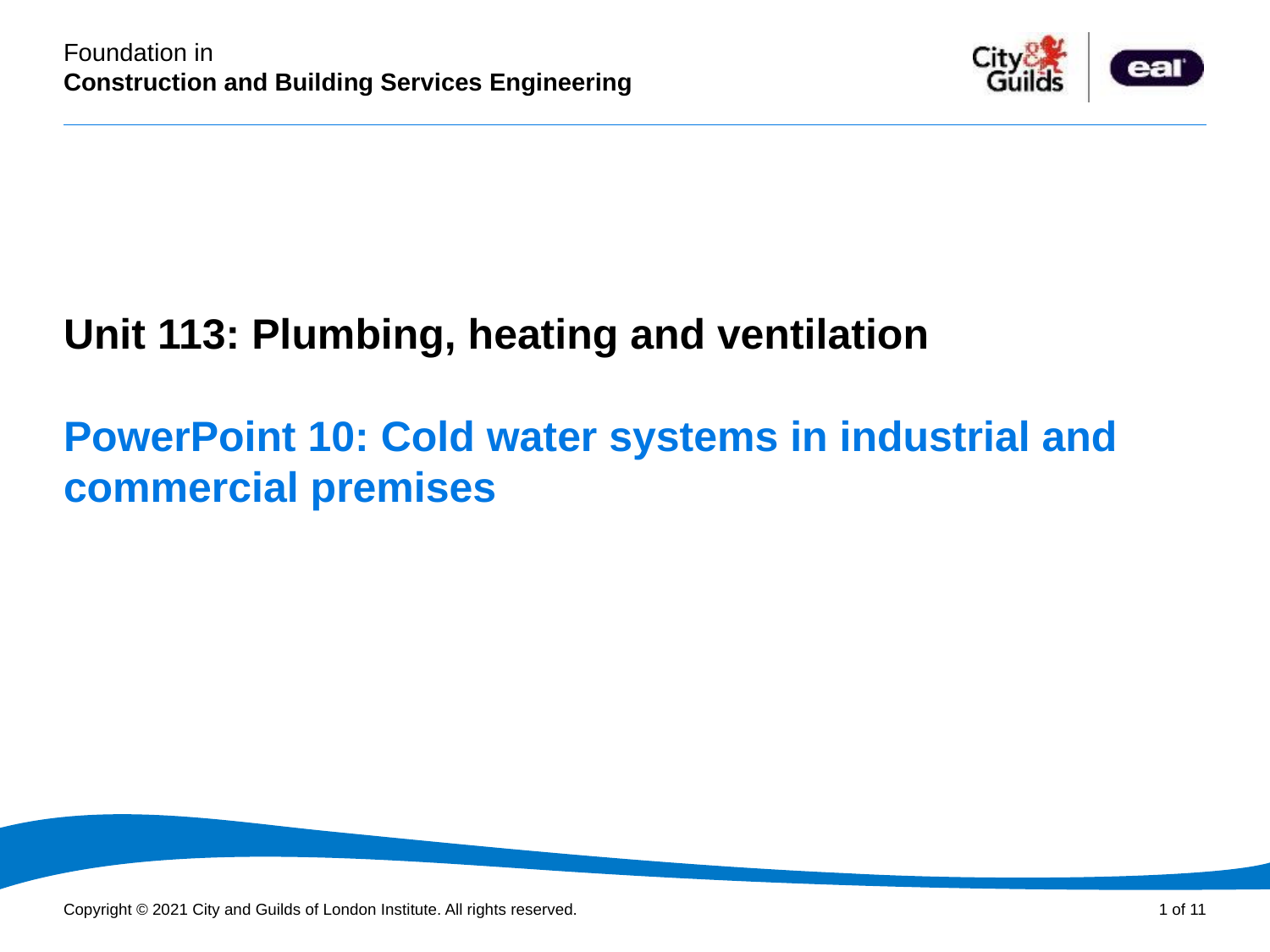

PowerPoint presentation
Unit 113: Plumbing, heating and ventilation
# PowerPoint 10: Cold water systems in industrial and commercial premises